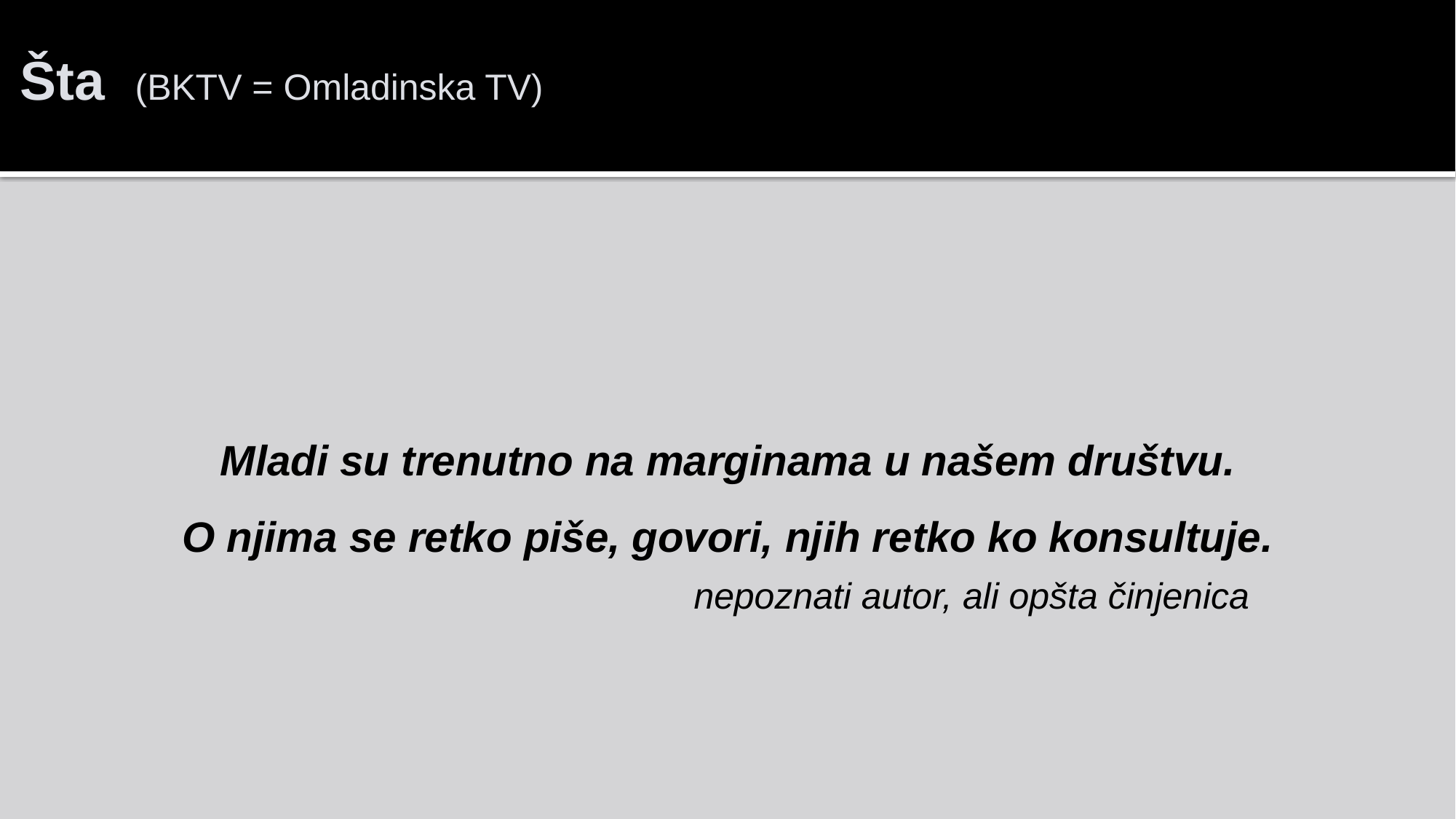

Šta  (BKTV = Omladinska TV)

Mladi su trenutno na marginama u našem društvu.
O njima se retko piše, govori, njih retko ko konsultuje.
 						nepoznati autor, ali opšta činjenica